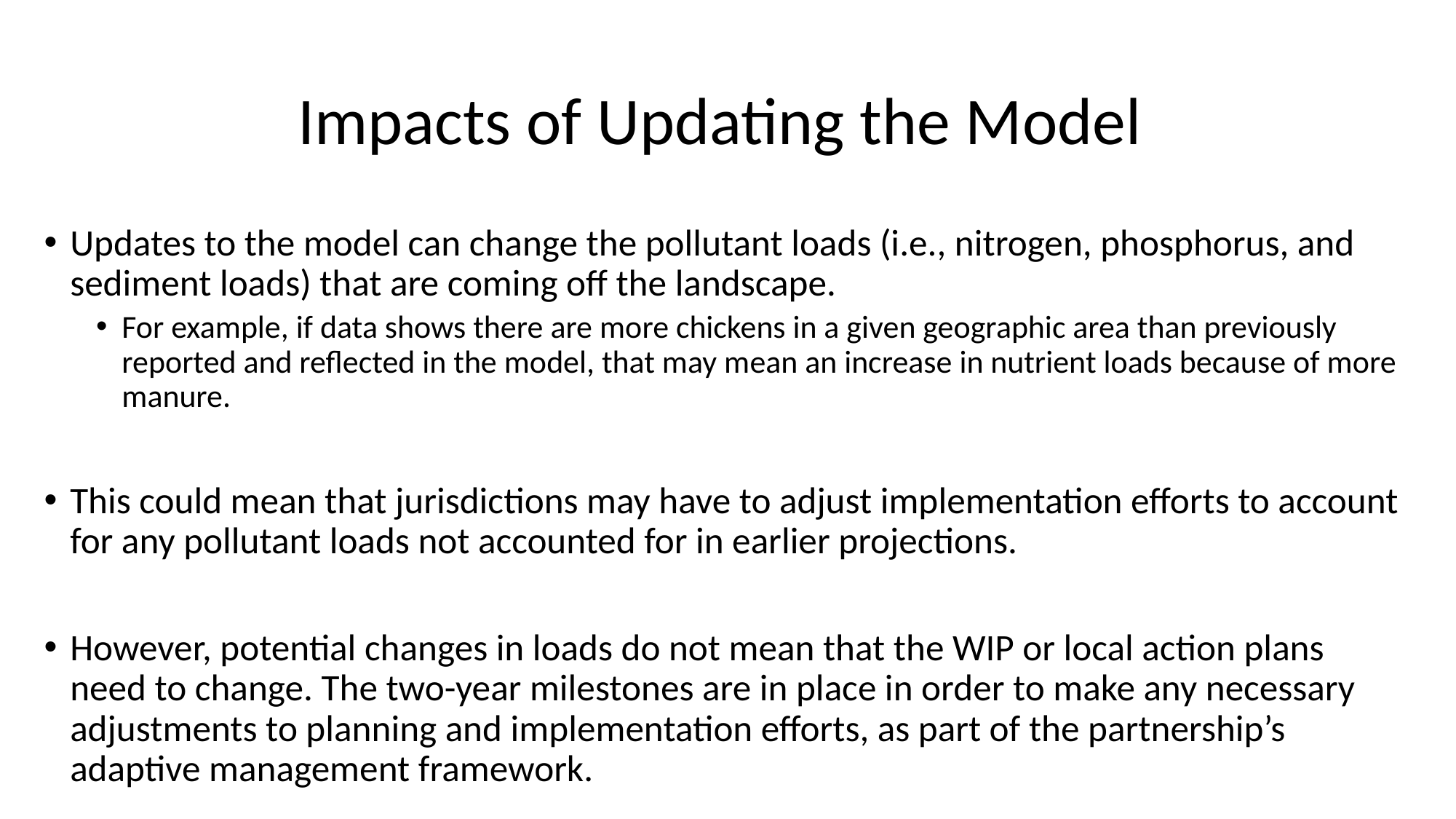

# Impacts of Updating the Model
Updates to the model can change the pollutant loads (i.e., nitrogen, phosphorus, and sediment loads) that are coming off the landscape.
For example, if data shows there are more chickens in a given geographic area than previously reported and reflected in the model, that may mean an increase in nutrient loads because of more manure.

This could mean that jurisdictions may have to adjust implementation efforts to account for any pollutant loads not accounted for in earlier projections.

However, potential changes in loads do not mean that the WIP or local action plans need to change. The two-year milestones are in place in order to make any necessary adjustments to planning and implementation efforts, as part of the partnership’s adaptive management framework.